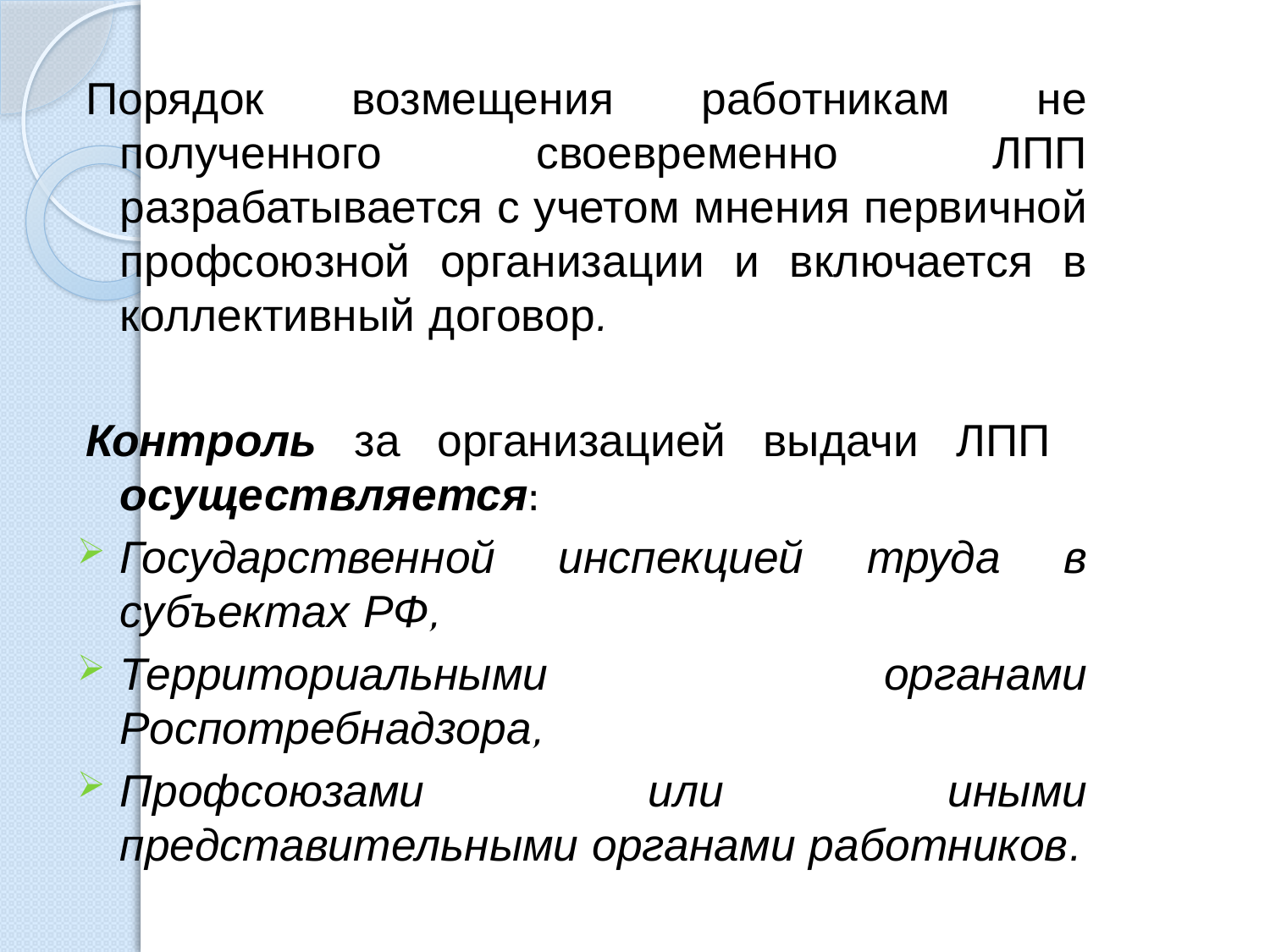

Порядок возмещения работникам не полученного своевременно ЛПП разрабатывается с учетом мнения первичной профсоюзной организации и включается в коллективный договор.

Контроль за организацией выдачи ЛПП  осуществляется:
Государственной инспекцией труда в субъектах РФ,
Территориальными органами Роспотребнадзора,
Профсоюзами или иными представительными органами работников.